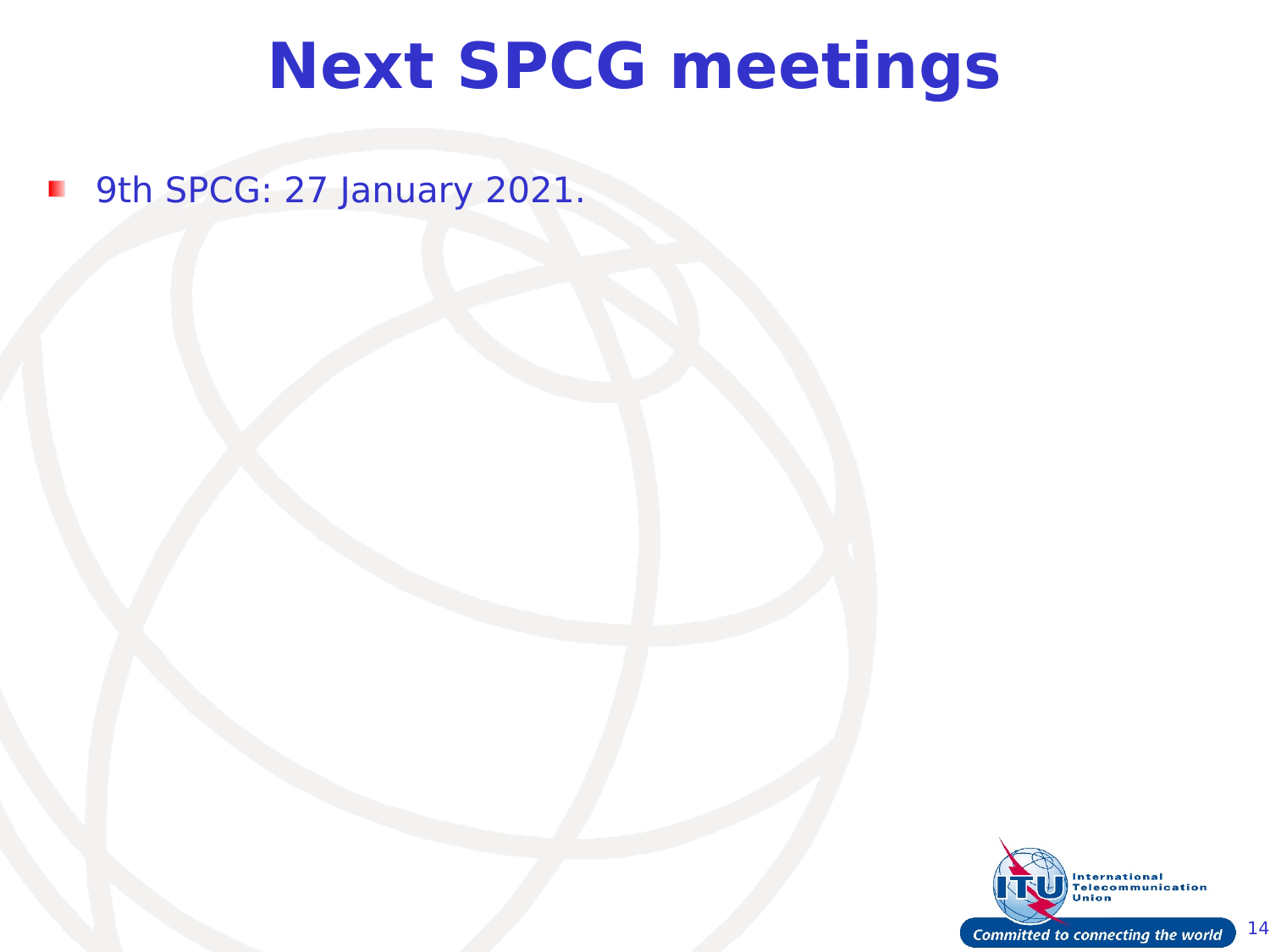

# Next SPCG meetings
9th SPCG: 27 January 2021.
14